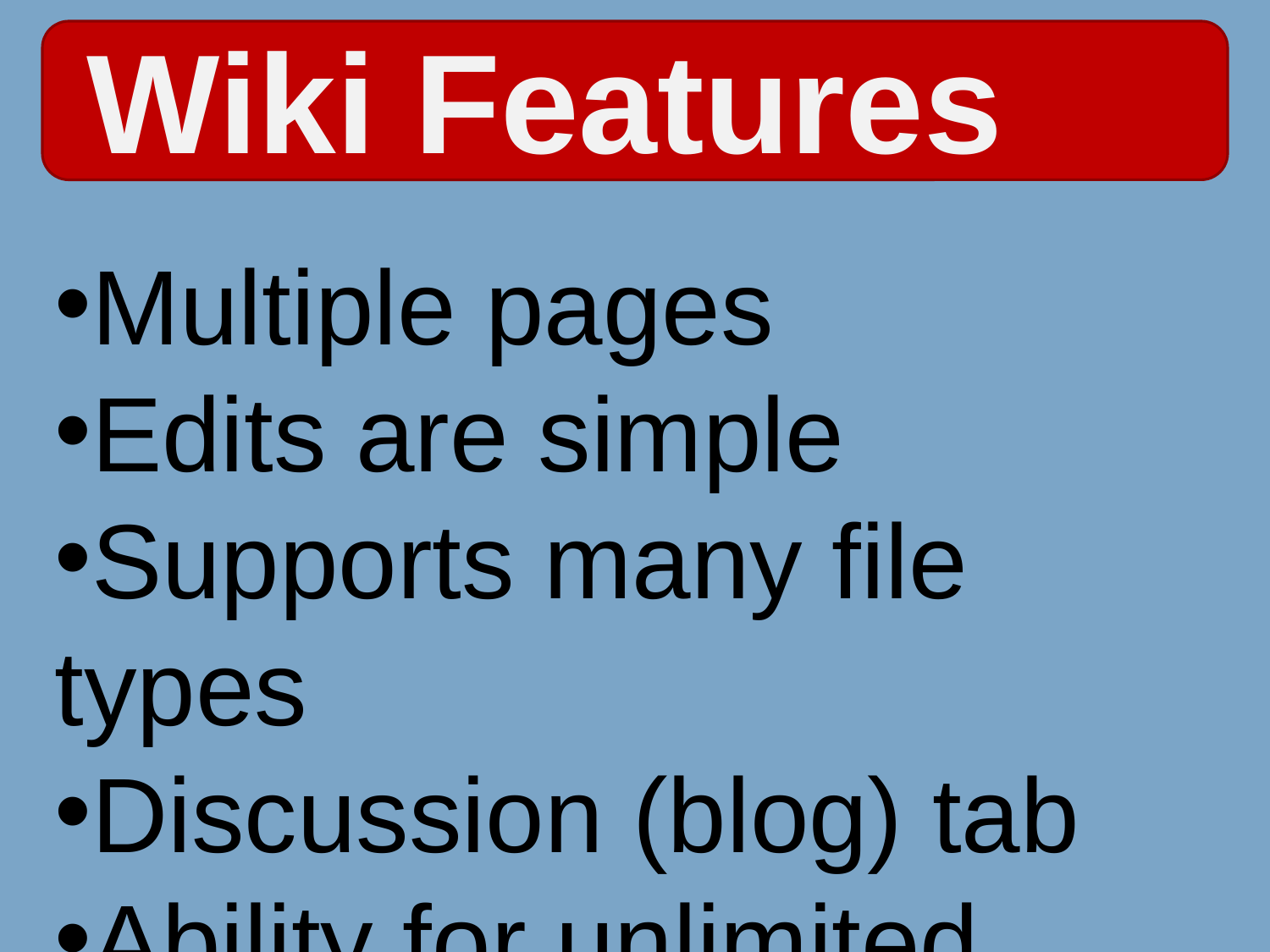

Wiki Features

Multiple pages
Edits are simple
Supports many file types
Discussion (blog) tab
Ability for unlimited users